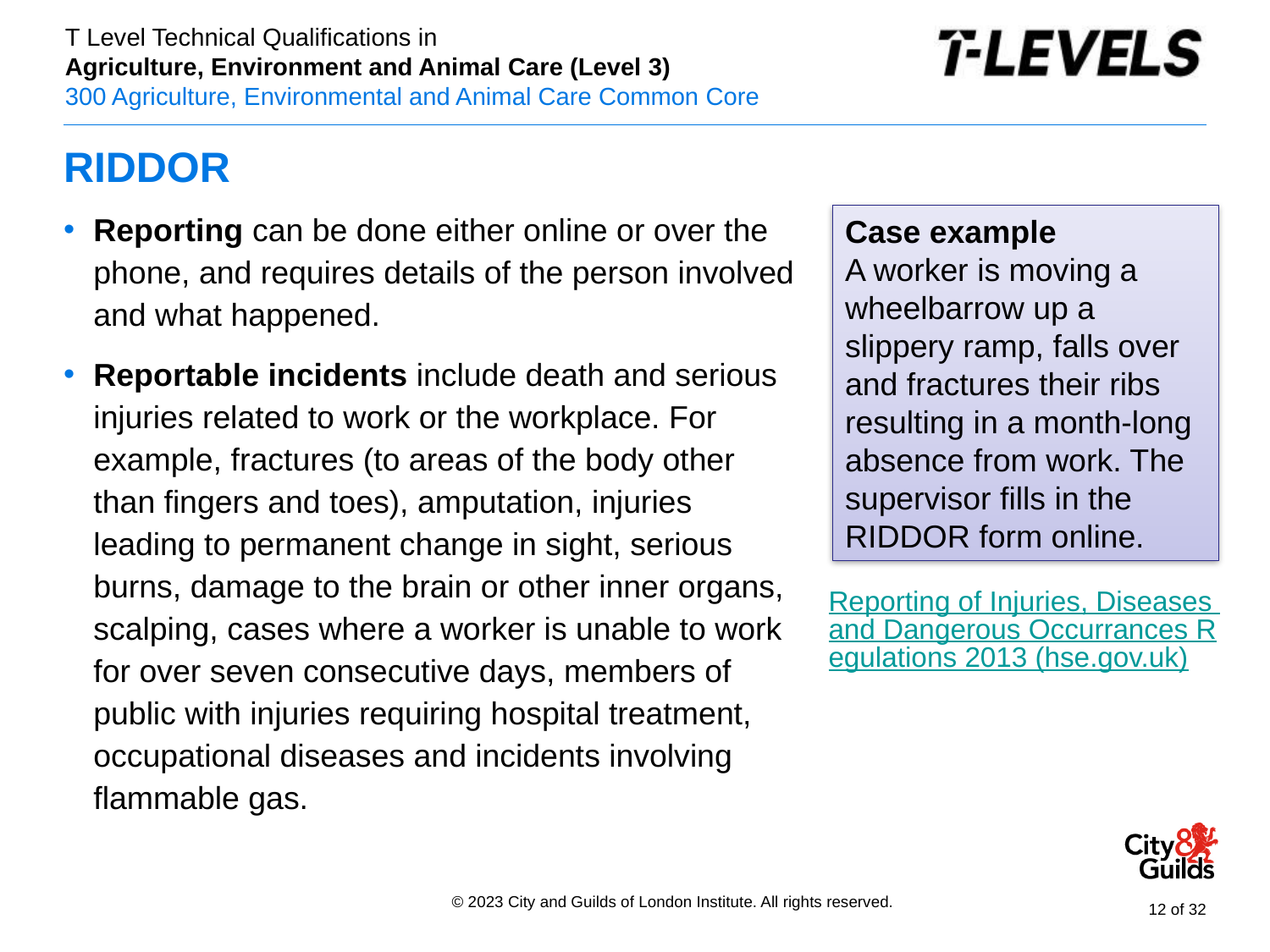

# RIDDOR
Reporting can be done either online or over the phone, and requires details of the person involved and what happened.
Reportable incidents include death and serious injuries related to work or the workplace. For example, fractures (to areas of the body other than fingers and toes), amputation, injuries leading to permanent change in sight, serious burns, damage to the brain or other inner organs, scalping, cases where a worker is unable to work for over seven consecutive days, members of public with injuries requiring hospital treatment, occupational diseases and incidents involving flammable gas.
Case example
A worker is moving a wheelbarrow up a slippery ramp, falls over and fractures their ribs resulting in a month-long absence from work. The supervisor fills in the RIDDOR form online.
Reporting of Injuries, Diseases and Dangerous Occurrances Regulations 2013 (hse.gov.uk)